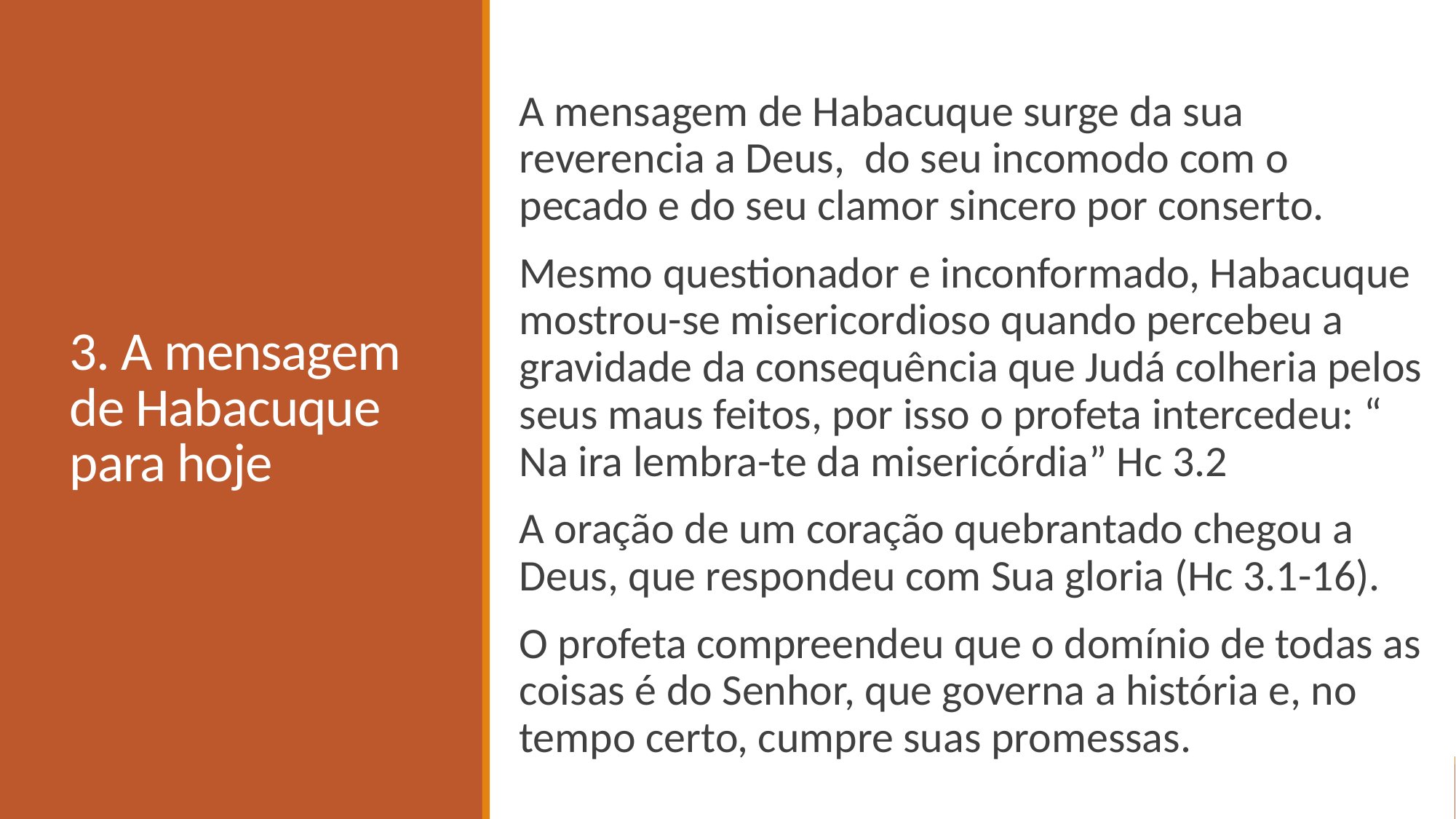

A mensagem de Habacuque surge da sua reverencia a Deus,  do seu incomodo com o pecado e do seu clamor sincero por conserto.
Mesmo questionador e inconformado, Habacuque mostrou-se misericordioso quando percebeu a gravidade da consequência que Judá colheria pelos seus maus feitos, por isso o profeta intercedeu: “ Na ira lembra-te da misericórdia” Hc 3.2
A oração de um coração quebrantado chegou a Deus, que respondeu com Sua gloria (Hc 3.1-16).
O profeta compreendeu que o domínio de todas as coisas é do Senhor, que governa a história e, no tempo certo, cumpre suas promessas.
# 3. A mensagem de Habacuque para hoje